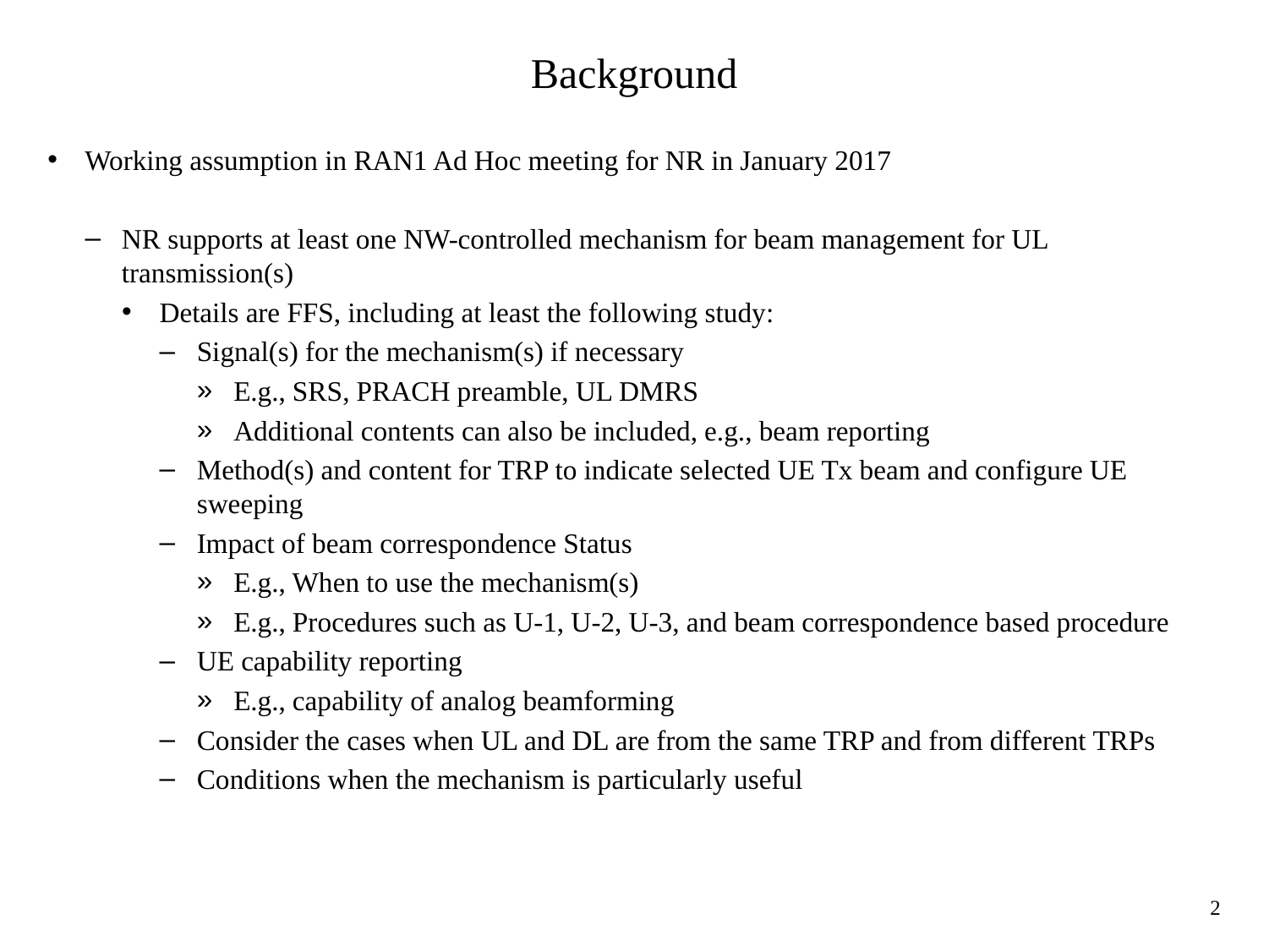

# Background
Working assumption in RAN1 Ad Hoc meeting for NR in January 2017

NR supports at least one NW-controlled mechanism for beam management for UL transmission(s)
Details are FFS, including at least the following study:
Signal(s) for the mechanism(s) if necessary
E.g., SRS, PRACH preamble, UL DMRS
Additional contents can also be included, e.g., beam reporting
Method(s) and content for TRP to indicate selected UE Tx beam and configure UE sweeping
Impact of beam correspondence Status
E.g., When to use the mechanism(s)
E.g., Procedures such as U-1, U-2, U-3, and beam correspondence based procedure
UE capability reporting
E.g., capability of analog beamforming
Consider the cases when UL and DL are from the same TRP and from different TRPs
Conditions when the mechanism is particularly useful
2